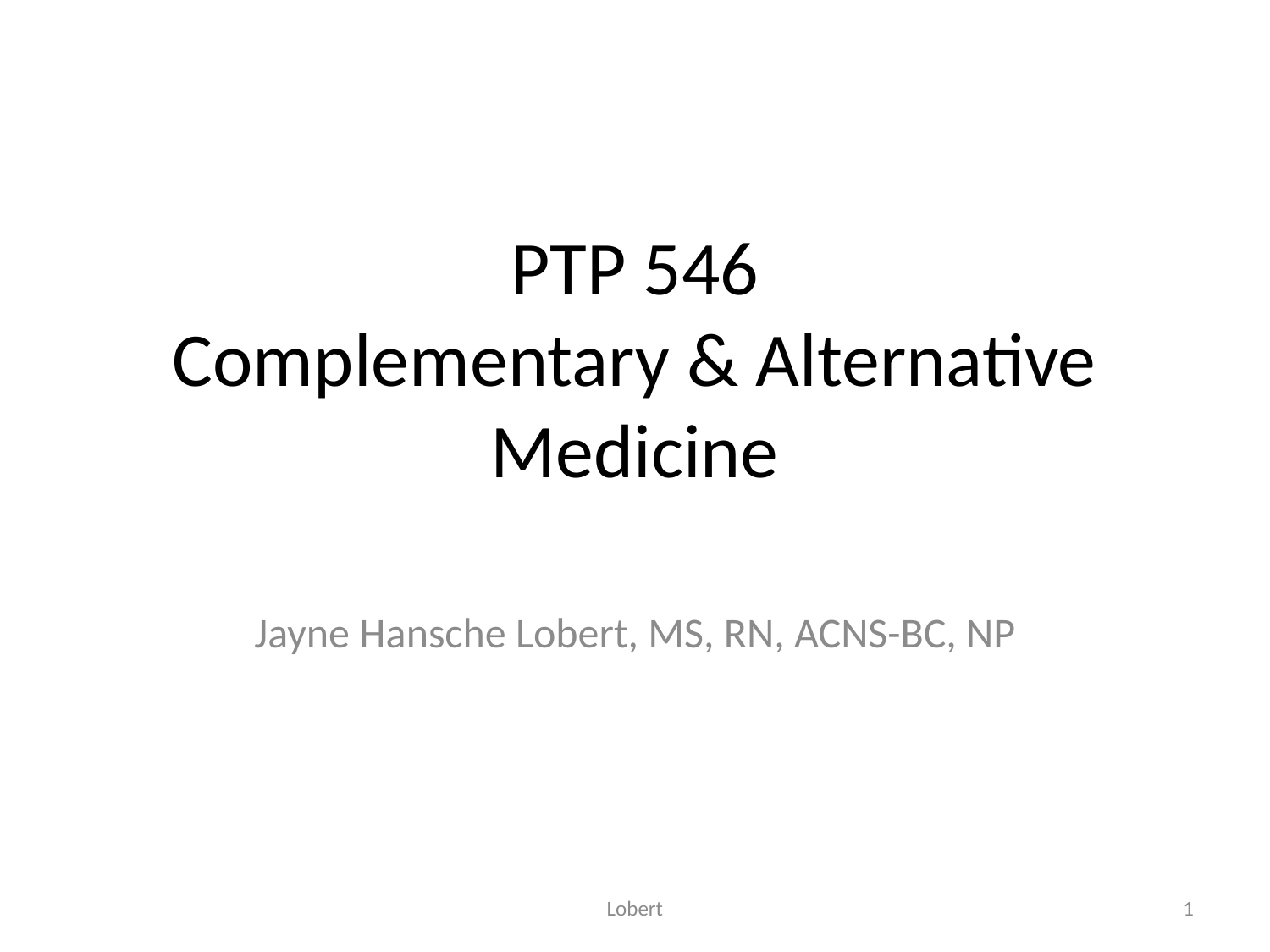

# PTP 546 Complementary & Alternative Medicine

Jayne Hansche Lobert, MS, RN, ACNS-BC, NP
Lobert
1